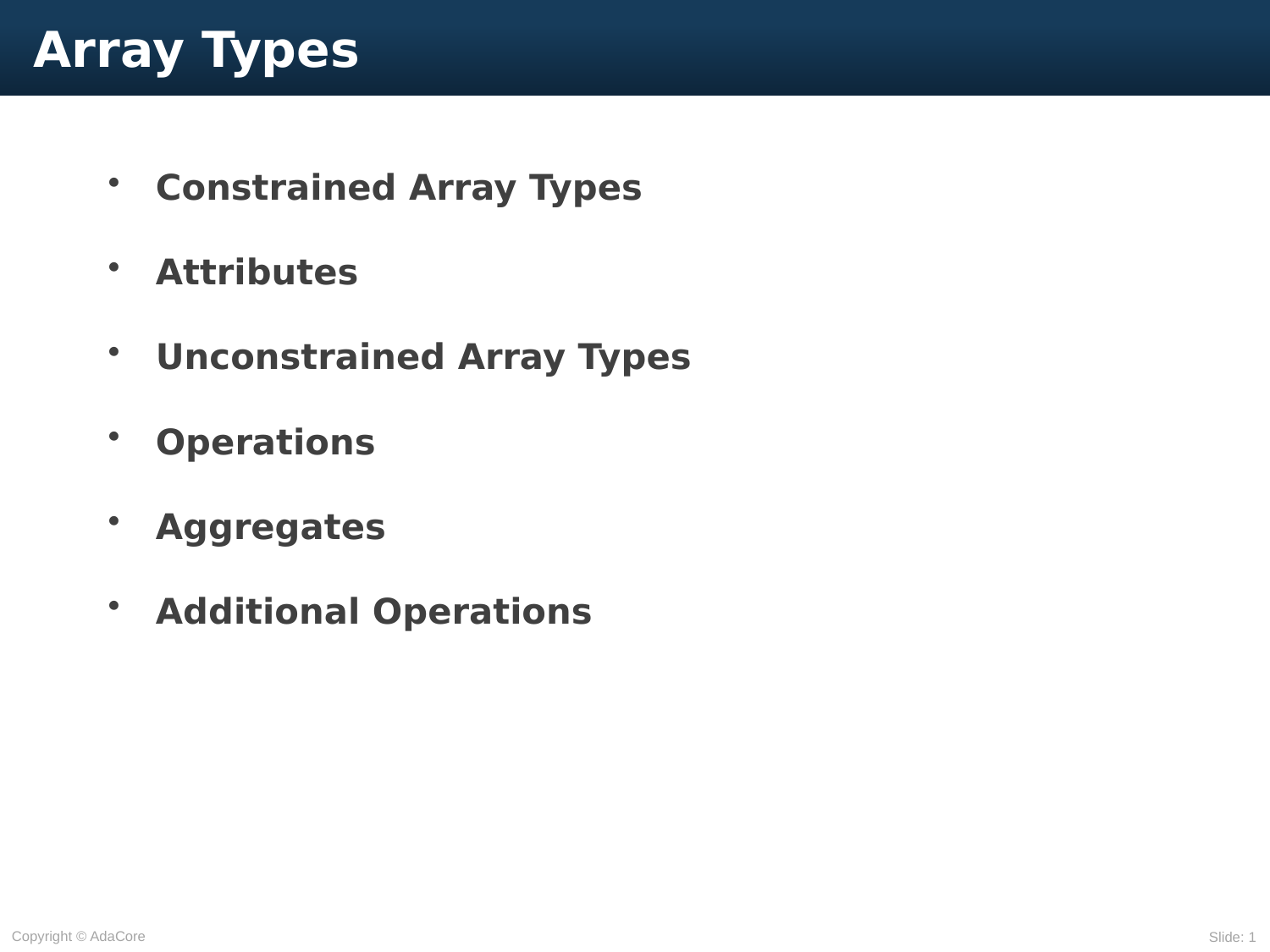

# Array Types
Constrained Array Types
Attributes
Unconstrained Array Types
Operations
Aggregates
Additional Operations